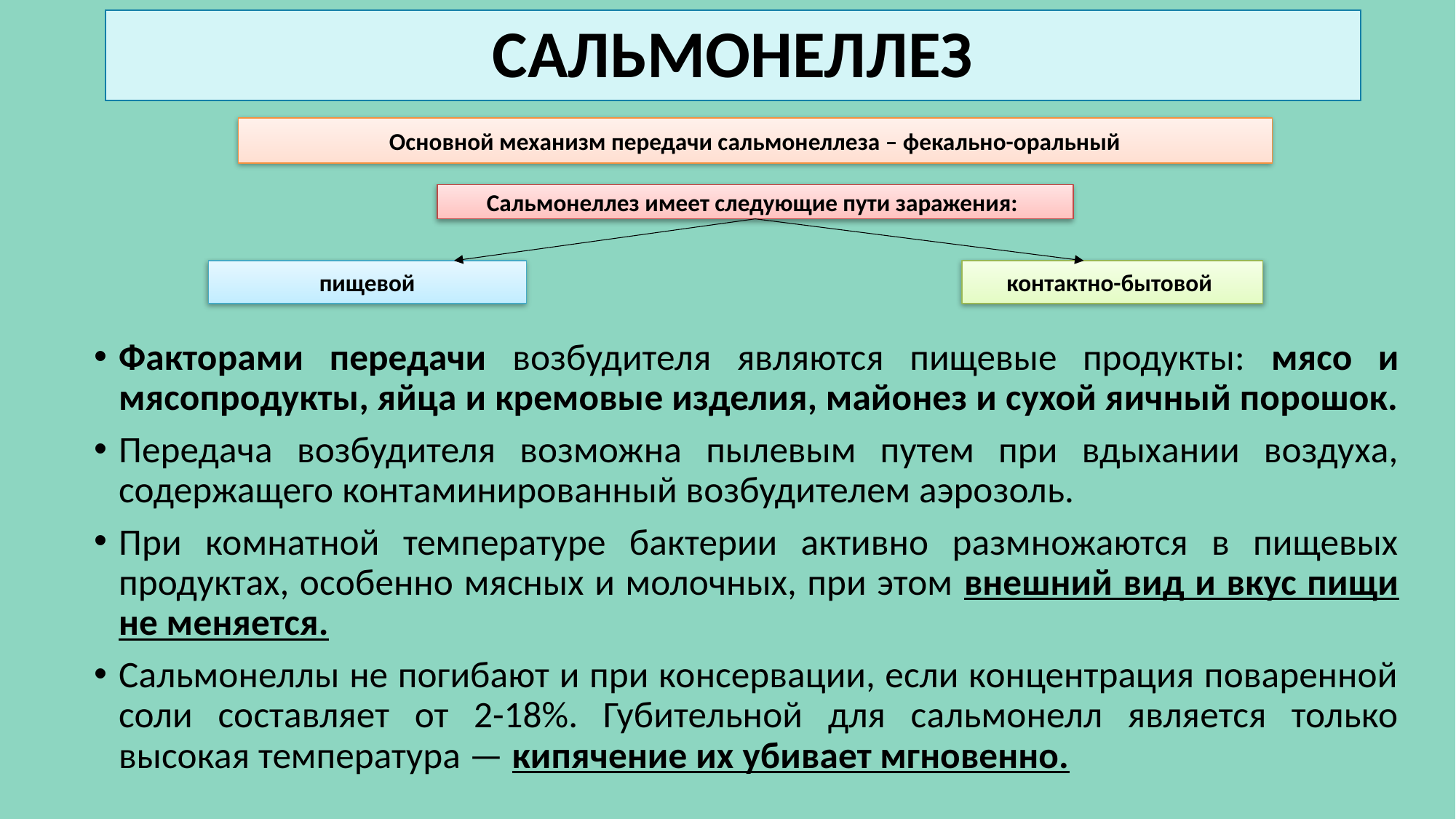

# САЛЬМОНЕЛЛЕЗ

Основной механизм передачи сальмонеллеза – фекально-оральный

Факторами передачи возбудителя являются пищевые продукты: мясо и мясопродукты, яйца и кремовые изделия, майонез и сухой яичный порошок.
Передача возбудителя возможна пылевым путем при вдыхании воздуха, содержащего контаминированный возбудителем аэрозоль.
При комнатной температуре бактерии активно размножаются в пищевых продуктах, особенно мясных и молочных, при этом внешний вид и вкус пищи не меняется.
Сальмонеллы не погибают и при консервации, если концентрация поваренной соли составляет от 2-18%. Губительной для сальмонелл является только высокая температура — кипячение их убивает мгновенно.

Сальмонеллез имеет следующие пути заражения:
пищевой
контактно-бытовой